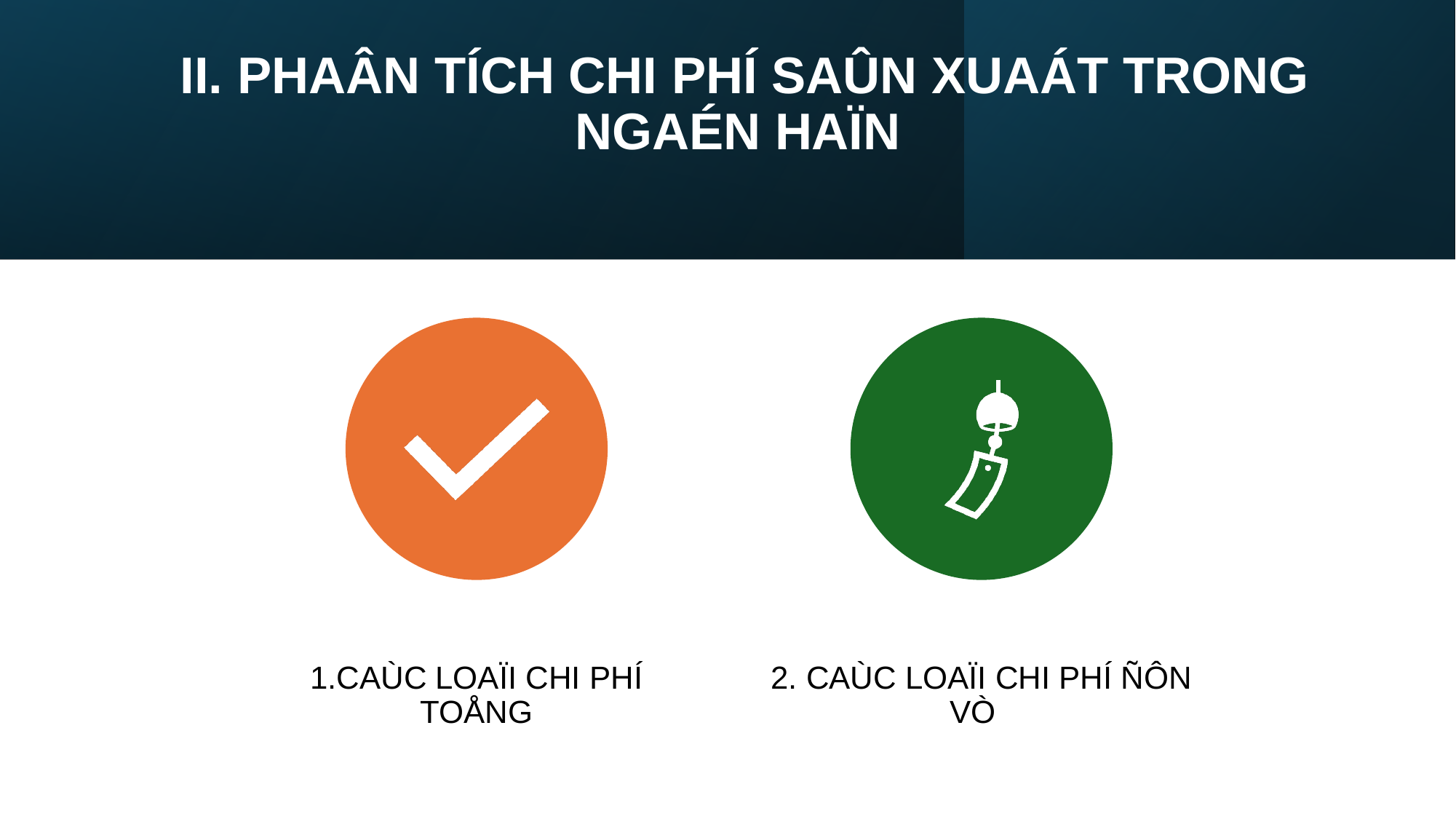

# II. PHAÂN TÍCH CHI PHÍ SAÛN XUAÁT TRONG NGAÉN HAÏN
1.Caùc loaïi chi phí toång
2. Caùc loaïi chi phí ñôn vò